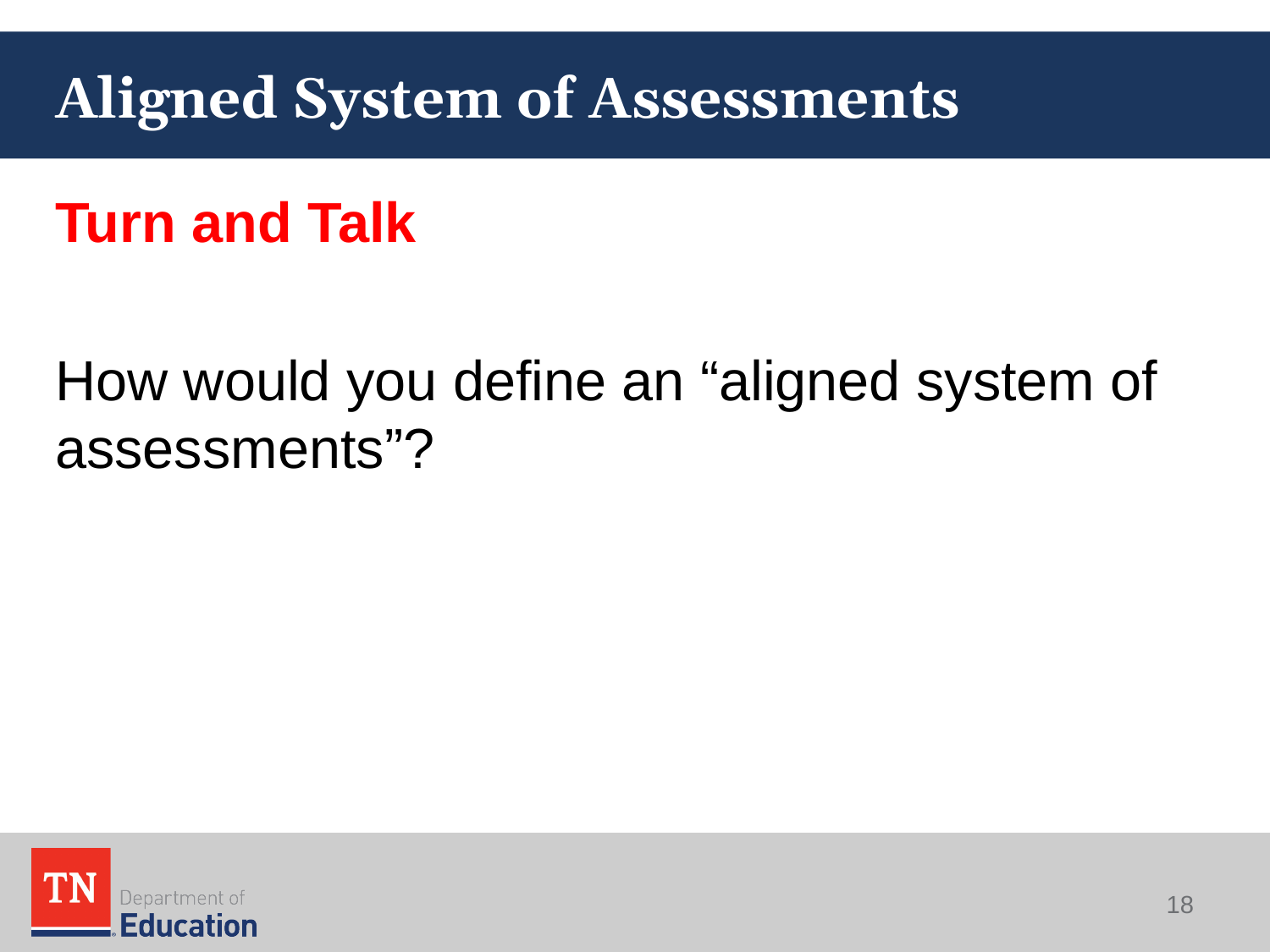

# Aligned System of Assessments
Turn and Talk

How would you define an “aligned system of assessments”?
18